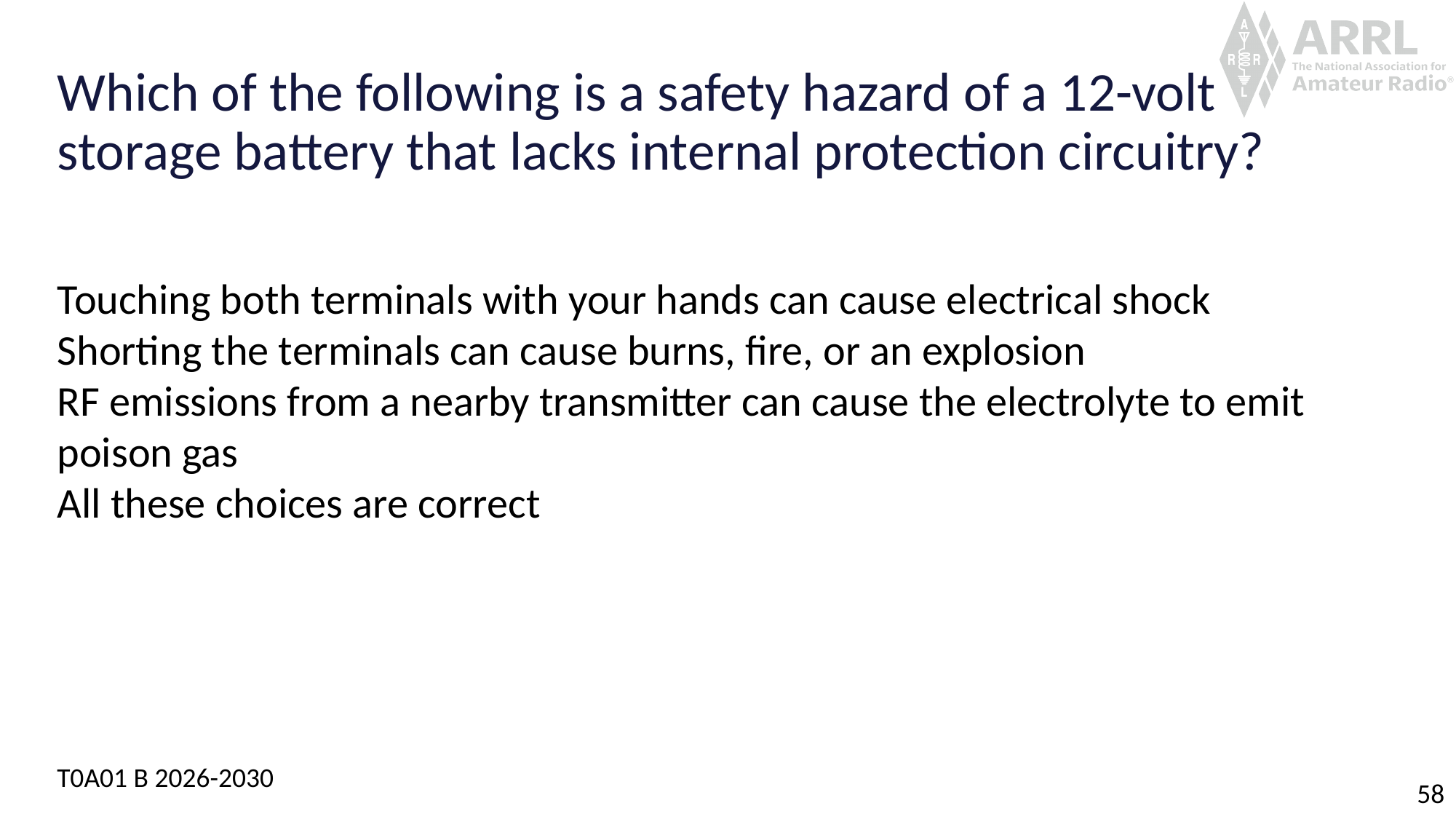

# Which of the following is a safety hazard of a 12-volt storage battery that lacks internal protection circuitry?
Touching both terminals with your hands can cause electrical shock
Shorting the terminals can cause burns, fire, or an explosion
RF emissions from a nearby transmitter can cause the electrolyte to emit poison gas
All these choices are correct
T0A01 B 2026-2030